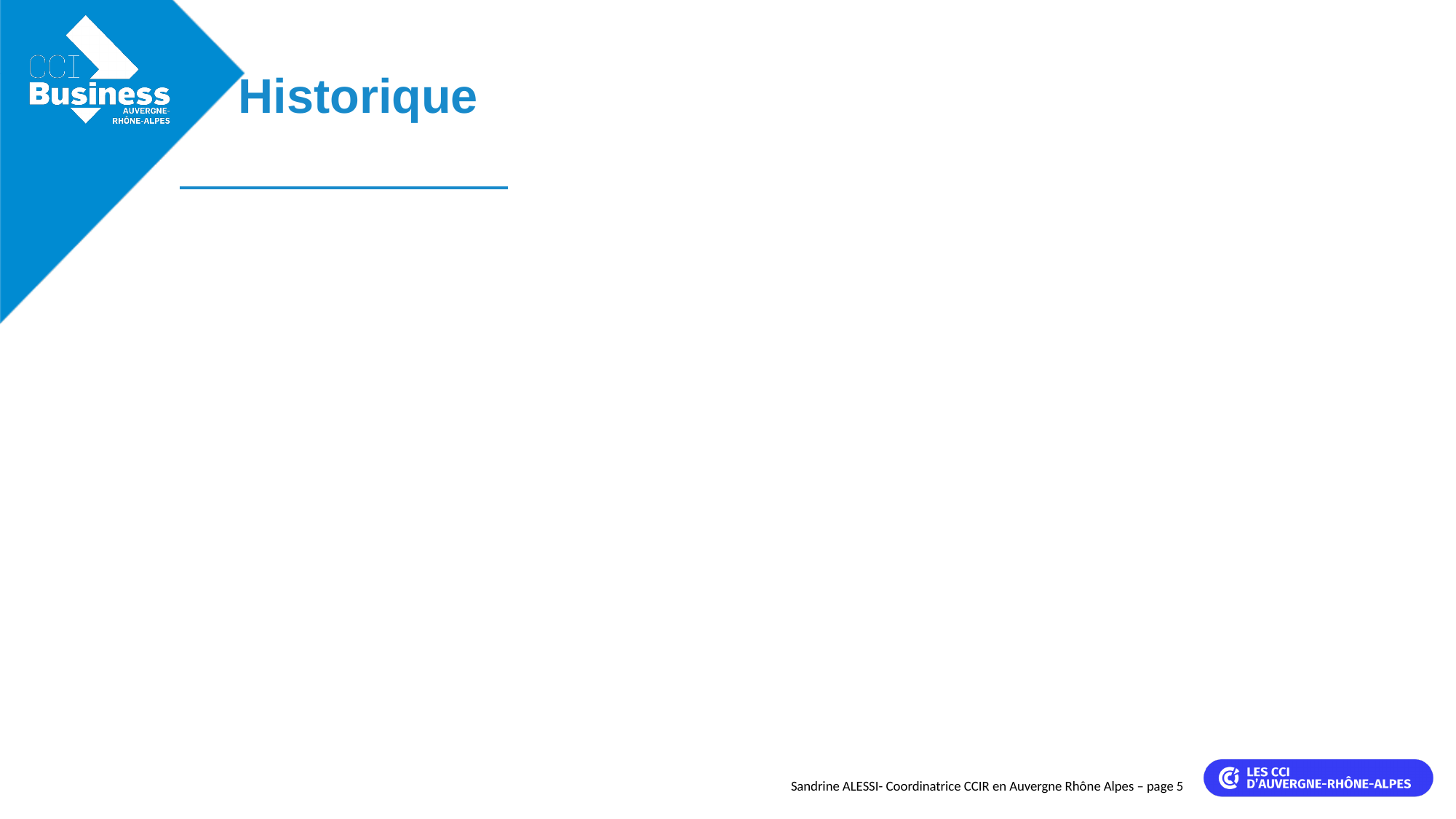

Historique
Sandrine ALESSI- Coordinatrice CCIR en Auvergne Rhône Alpes – page 5